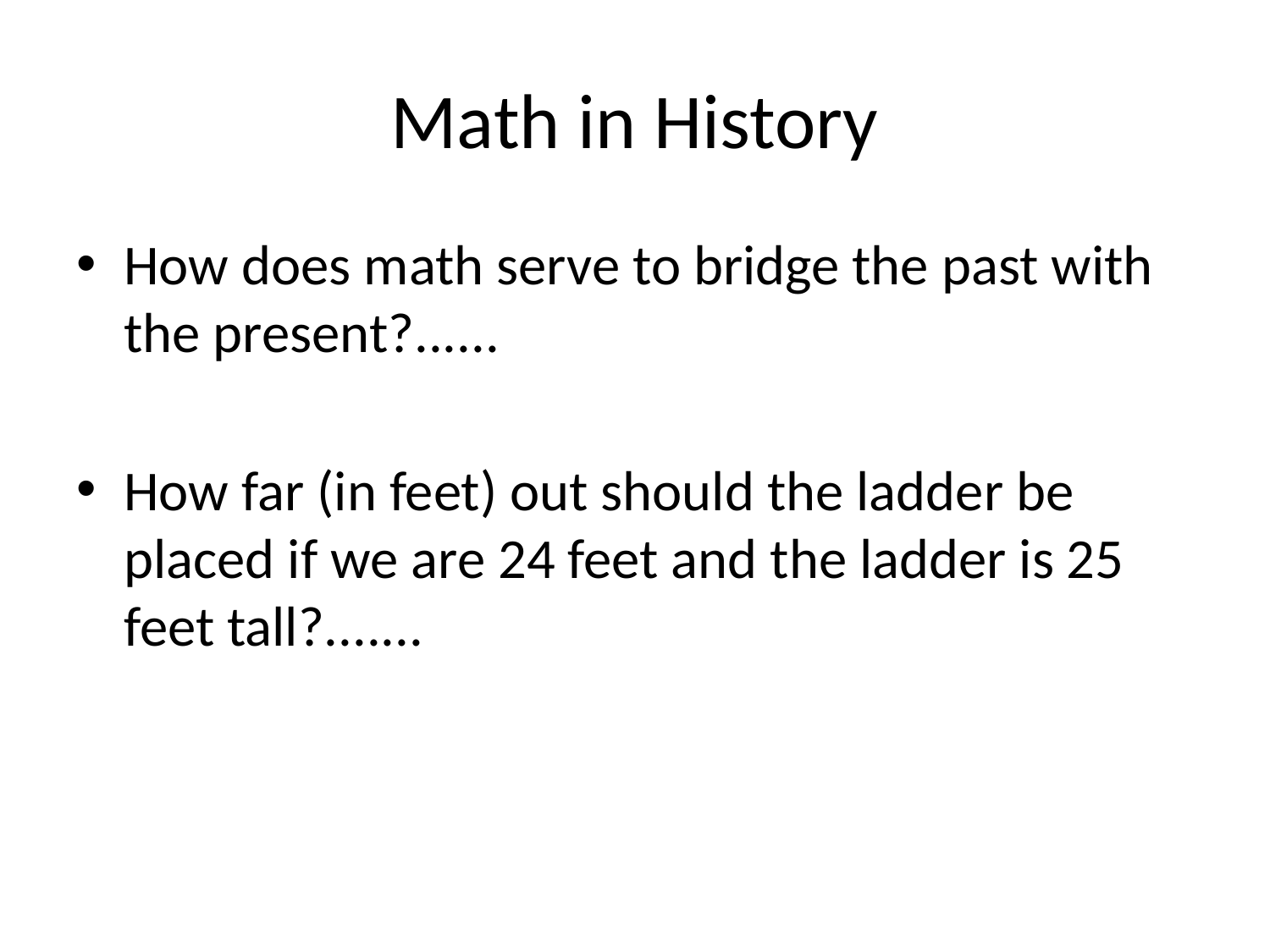

# Math in History
How does math serve to bridge the past with the present?......

How far (in feet) out should the ladder be placed if we are 24 feet and the ladder is 25 feet tall?.......